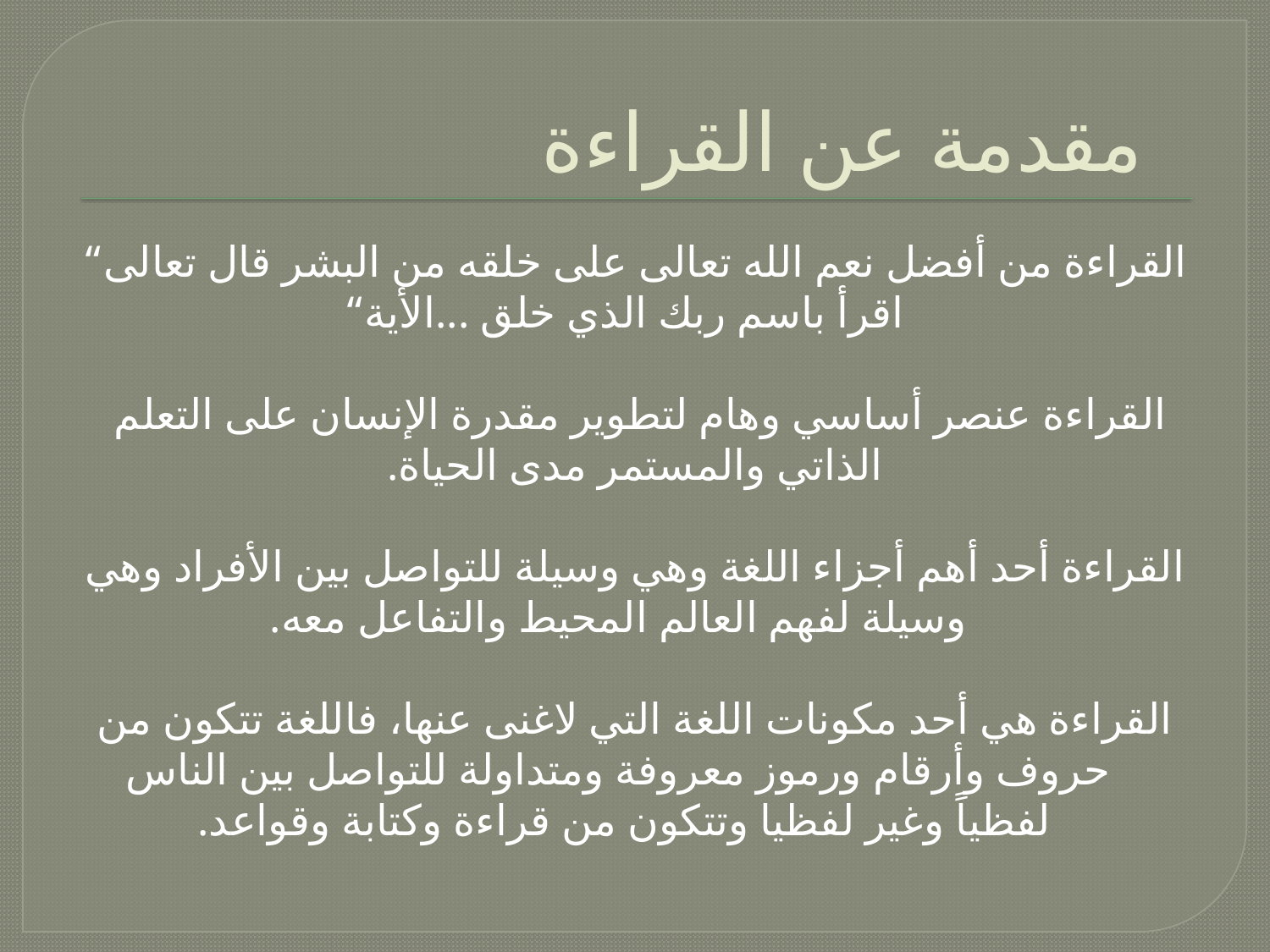

# مقدمة عن القراءة
القراءة من أفضل نعم الله تعالى على خلقه من البشر قال تعالى“ اقرأ باسم ربك الذي خلق ...الأية“

القراءة عنصر أساسي وهام لتطوير مقدرة الإنسان على التعلم
الذاتي والمستمر مدى الحياة.

القراءة أحد أهم أجزاء اللغة وهي وسيلة للتواصل بين الأفراد وهي وسيلة لفهم العالم المحيط والتفاعل معه.

القراءة هي أحد مكونات اللغة التي لاغنى عنها، فاللغة تتكون من حروف وأرقام ورموز معروفة ومتداولة للتواصل بين الناس لفظياً وغير لفظيا وتتكون من قراءة وكتابة وقواعد.